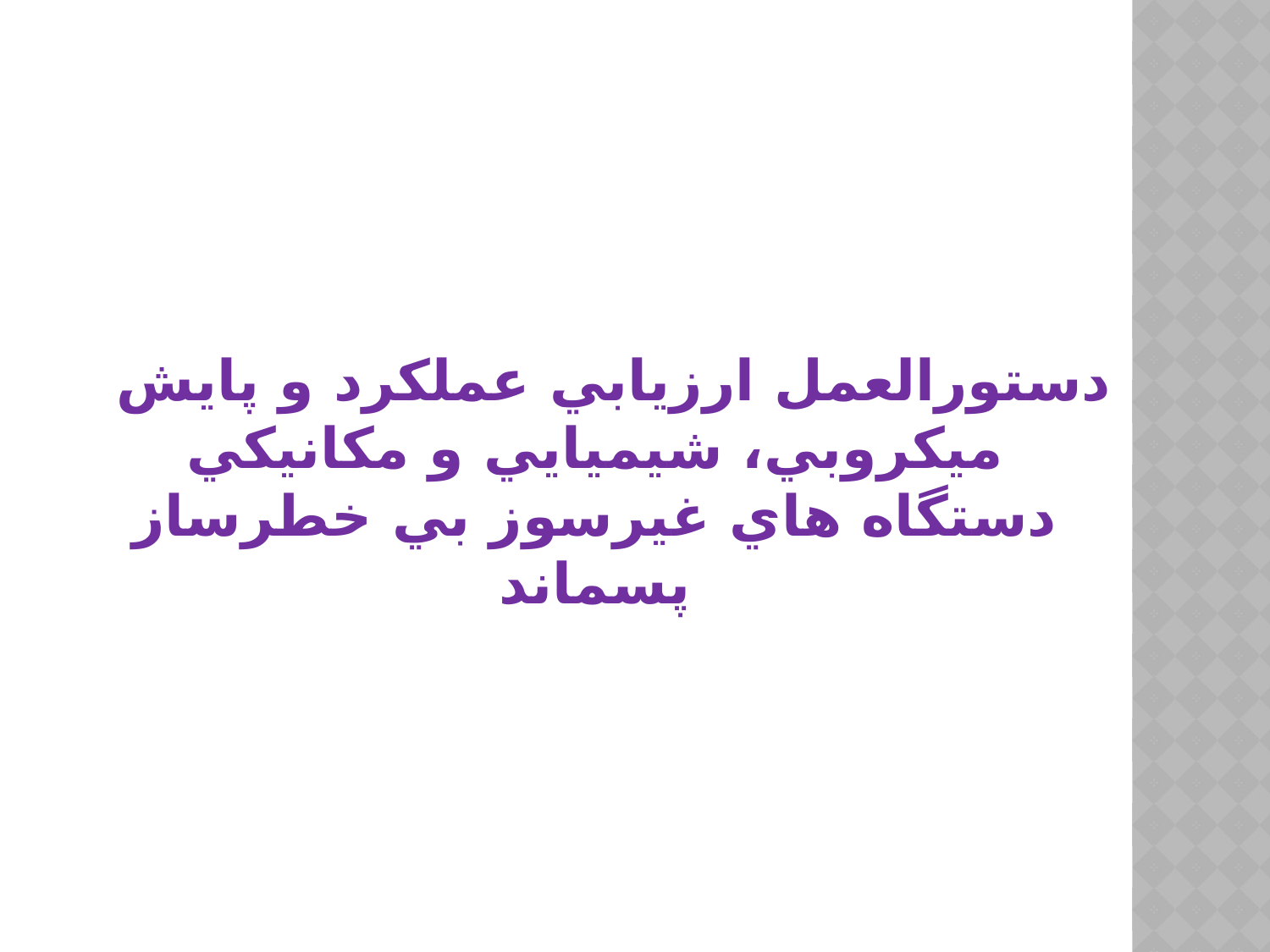

دستورالعمل ارزيابي عملكرد و پايش ميكروبي، شيميايي و مكانيكي دستگاه هاي غيرسوز بي خطرساز پسماند